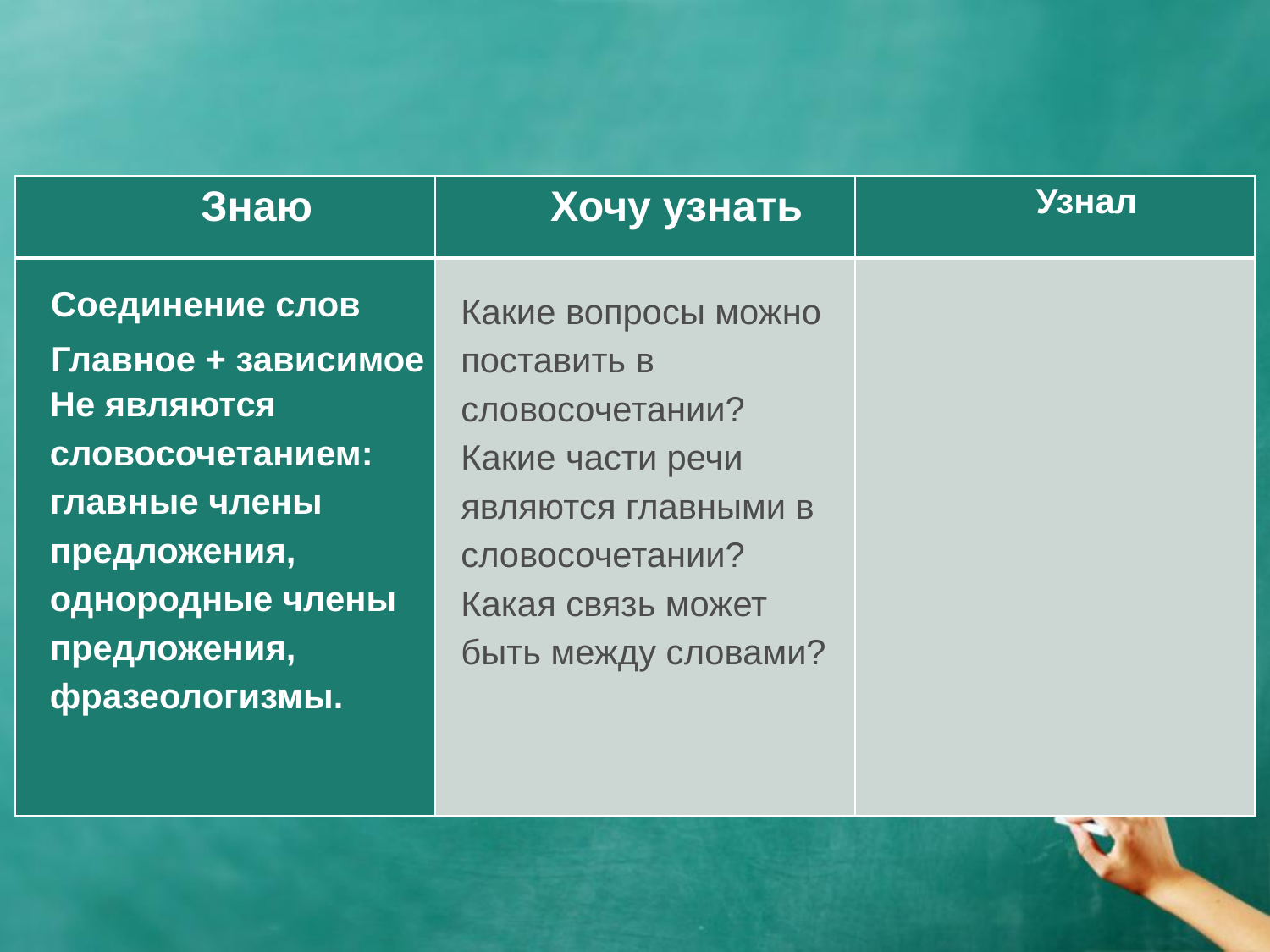

#
| Знаю | Хочу узнать | Узнал |
| --- | --- | --- |
|  |  |  |
Соединение слов
Какие вопросы можно поставить в словосочетании?
Какие части речи
являются главными в словосочетании?
Какая связь может
быть между словами?
Главное + зависимое
Не являются словосочетанием:
главные члены предложения,
однородные члены предложения, фразеологизмы.